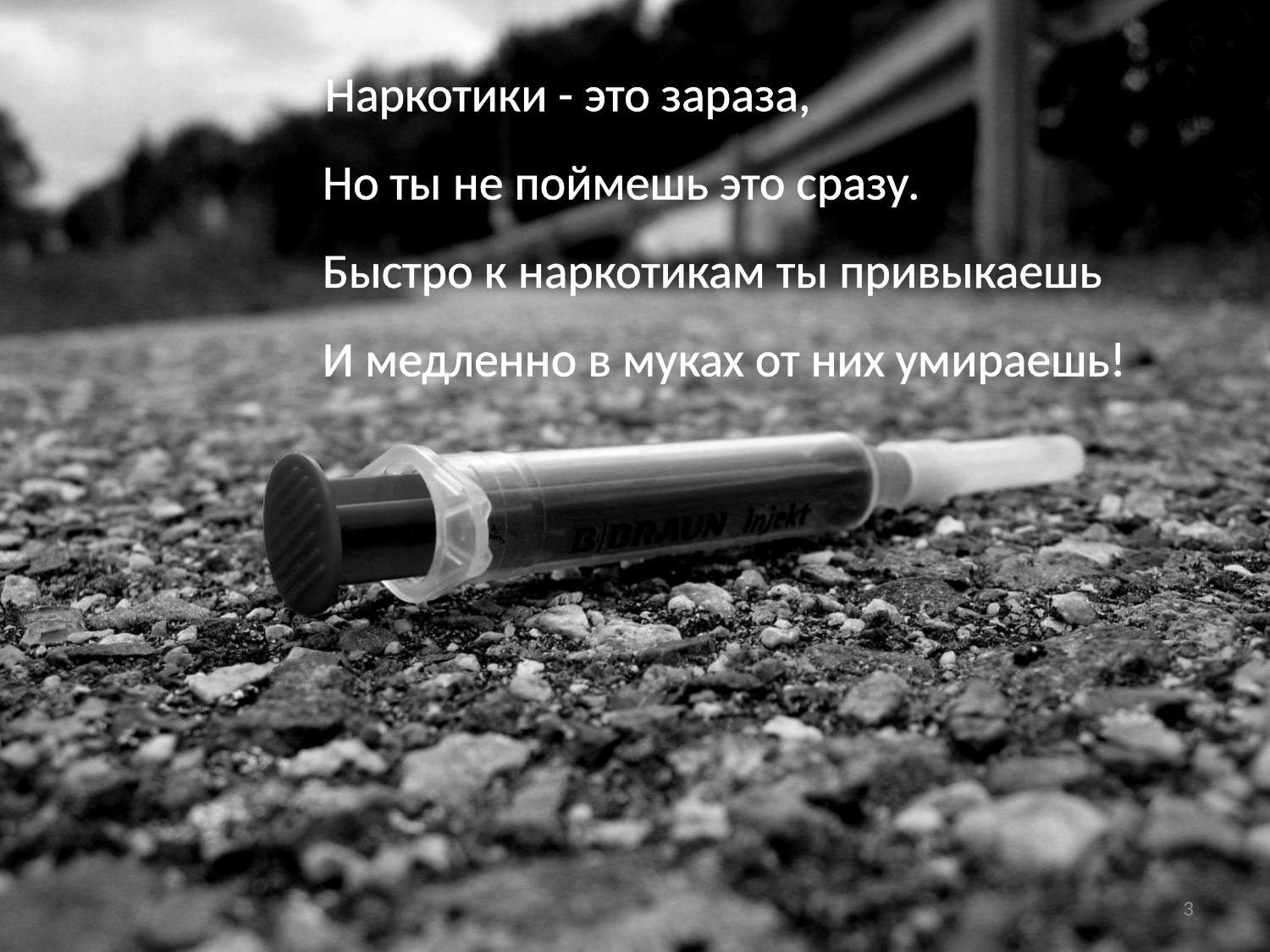

Наркотики - это зараза,
Но ты не поймешь это сразу.
Быстро к наркотикам ты привыкаешь
И медленно в муках от них умираешь!

3